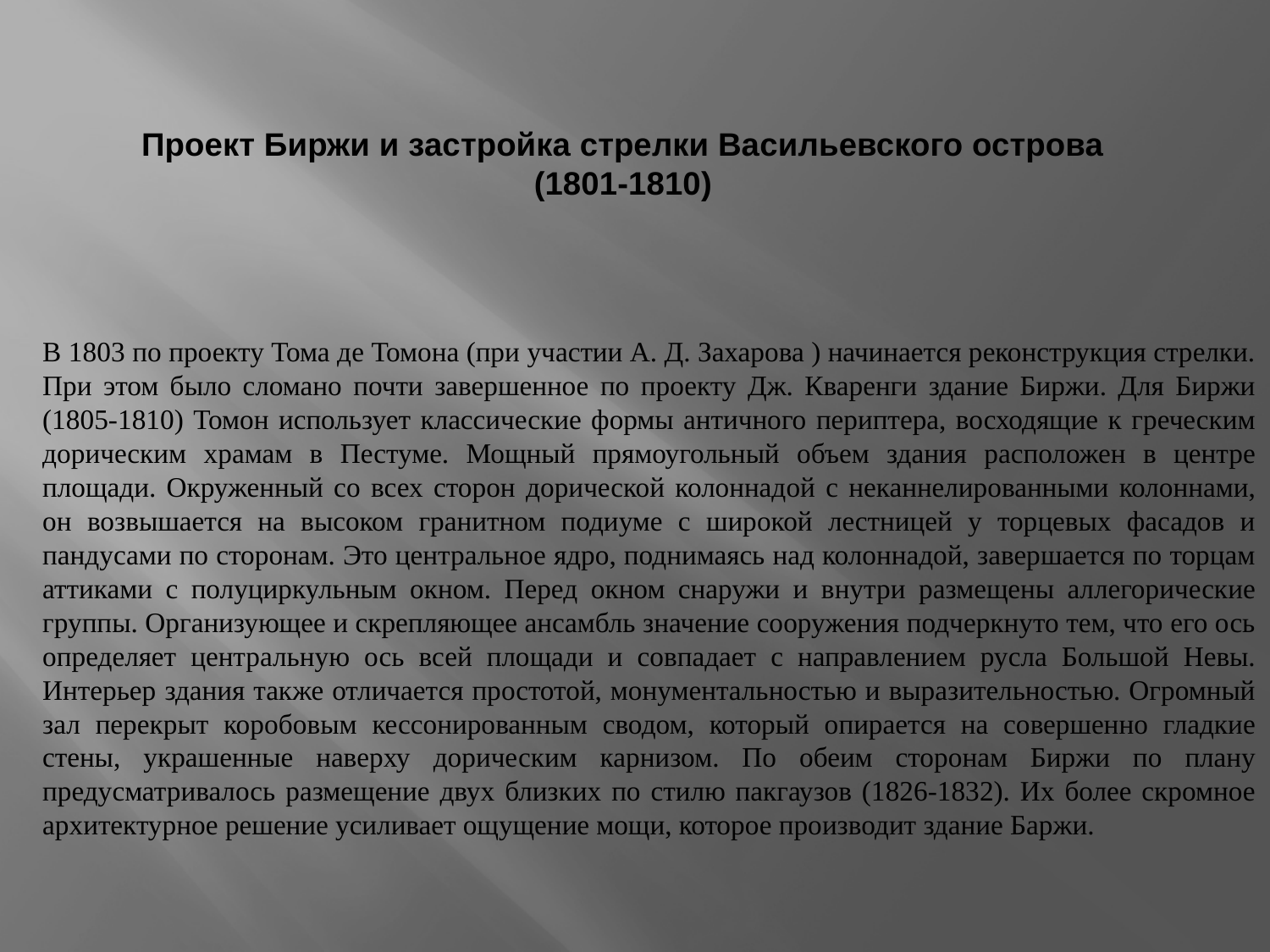

# Проект Биржи и застройка стрелки Васильевского острова (1801-1810)
В 1803 по проекту Тома де Томона (при участии А. Д. Захарова ) начинается реконструкция стрелки. При этом было сломано почти завершенное по проекту Дж. Кваренги здание Биржи. Для Биржи (1805-1810) Томон использует классические формы античного периптера, восходящие к греческим дорическим храмам в Пестуме. Мощный прямоугольный объем здания расположен в центре площади. Окруженный со всех сторон дорической колоннадой с неканнелированными колоннами, он возвышается на высоком гранитном подиуме с широкой лестницей у торцевых фасадов и пандусами по сторонам. Это центральное ядро, поднимаясь над колоннадой, завершается по торцам аттиками с полуциркульным окном. Перед окном снаружи и внутри размещены аллегорические группы. Организующее и скрепляющее ансамбль значение сооружения подчеркнуто тем, что его ось определяет центральную ось всей площади и совпадает с направлением русла Большой Невы. Интерьер здания также отличается простотой, монументальностью и выразительностью. Огромный зал перекрыт коробовым кессонированным сводом, который опирается на совершенно гладкие стены, украшенные наверху дорическим карнизом. По обеим сторонам Биржи по плану предусматривалось размещение двух близких по стилю пакгаузов (1826-1832). Их более скромное архитектурное решение усиливает ощущение мощи, которое производит здание Баржи.